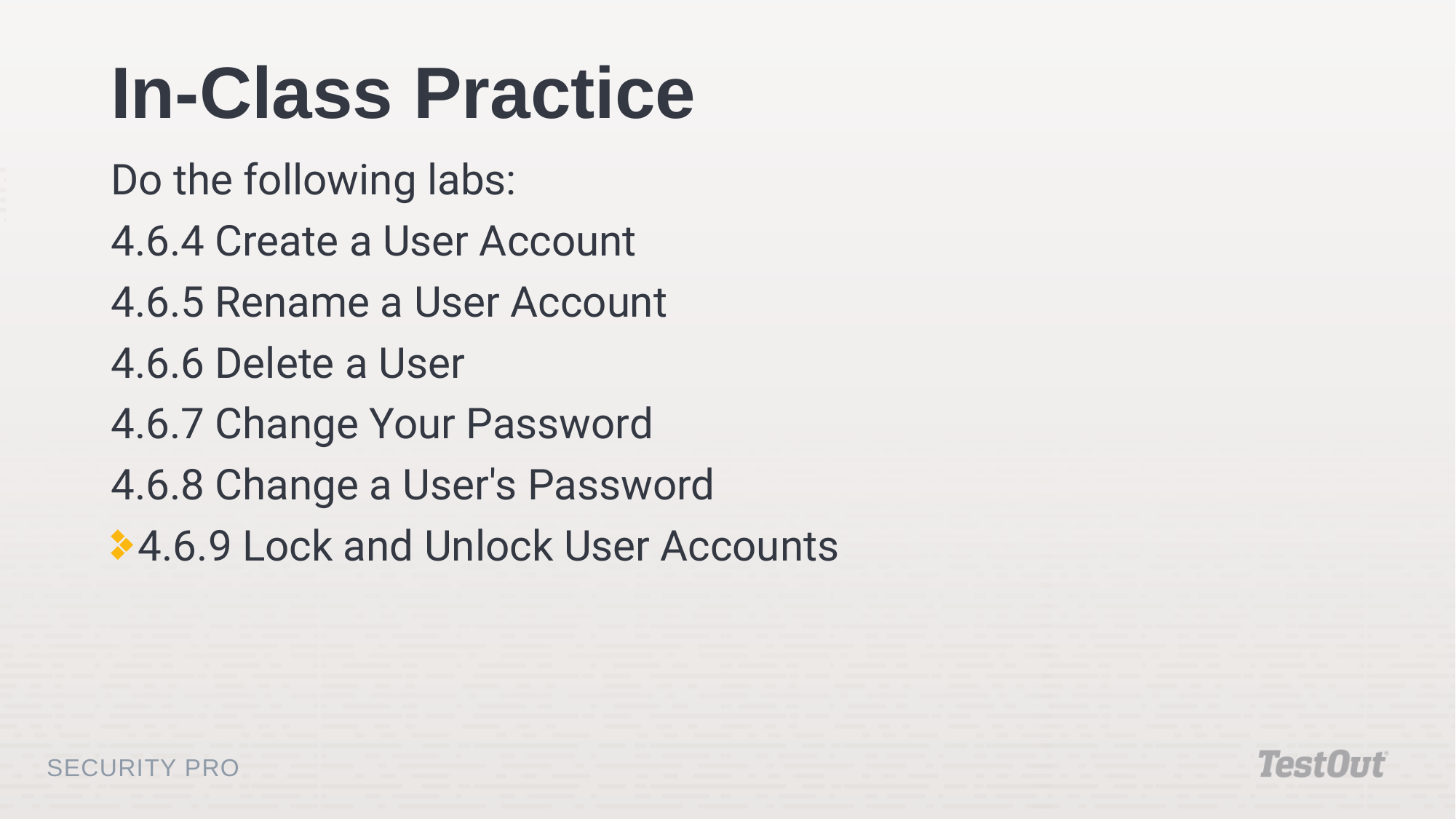

# In-Class Practice
Do the following labs:
4.6.4 Create a User Account
4.6.5 Rename a User Account
4.6.6 Delete a User
4.6.7 Change Your Password
4.6.8 Change a User's Password
4.6.9 Lock and Unlock User Accounts
Security Pro